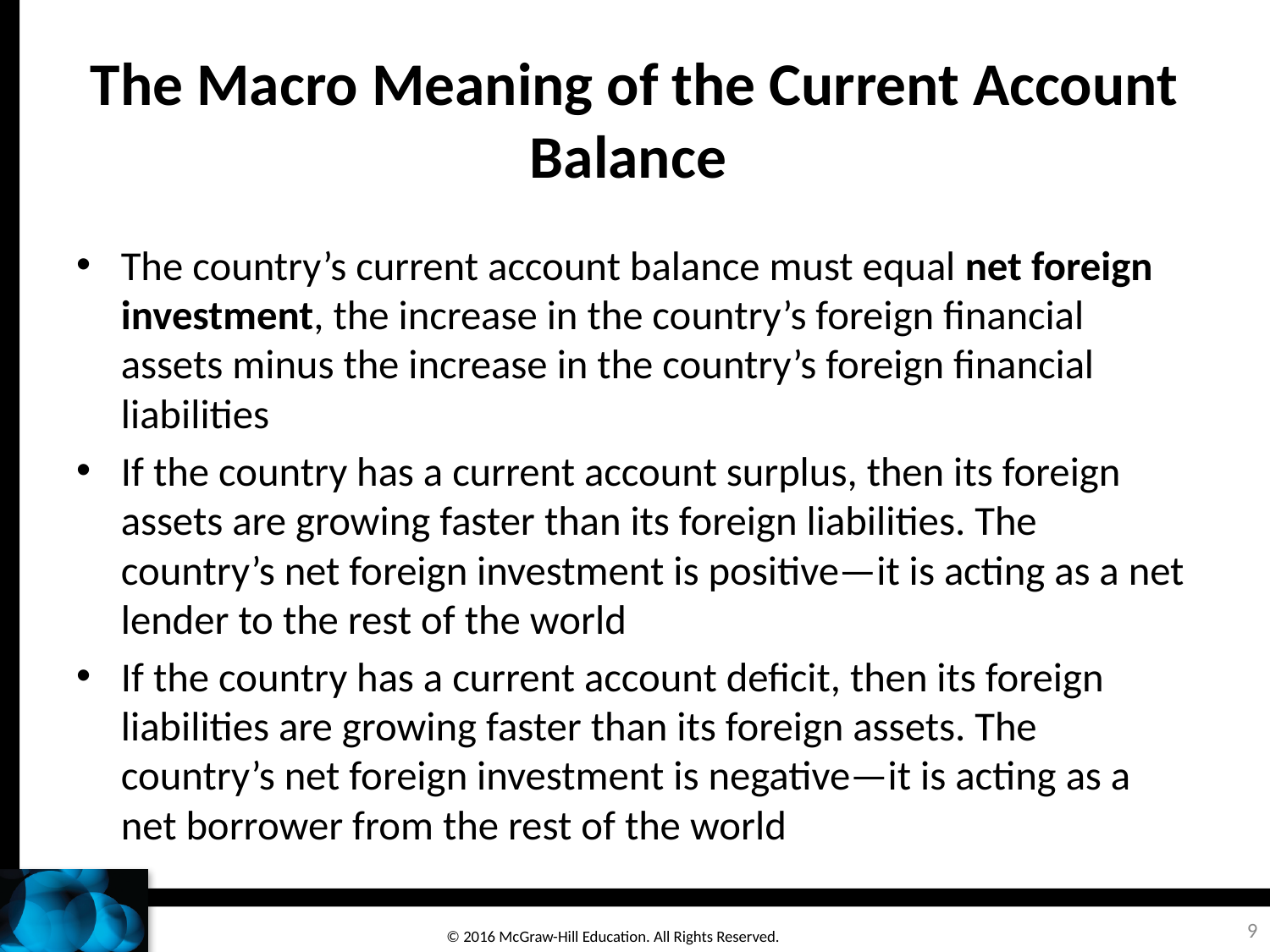

# The Macro Meaning of the Current Account Balance
The country’s current account balance must equal net foreign investment, the increase in the country’s foreign financial assets minus the increase in the country’s foreign financial liabilities
If the country has a current account surplus, then its foreign assets are growing faster than its foreign liabilities. The country’s net foreign investment is positive—it is acting as a net lender to the rest of the world
If the country has a current account deficit, then its foreign liabilities are growing faster than its foreign assets. The country’s net foreign investment is negative—it is acting as a net borrower from the rest of the world
9
© 2016 McGraw-Hill Education. All Rights Reserved.